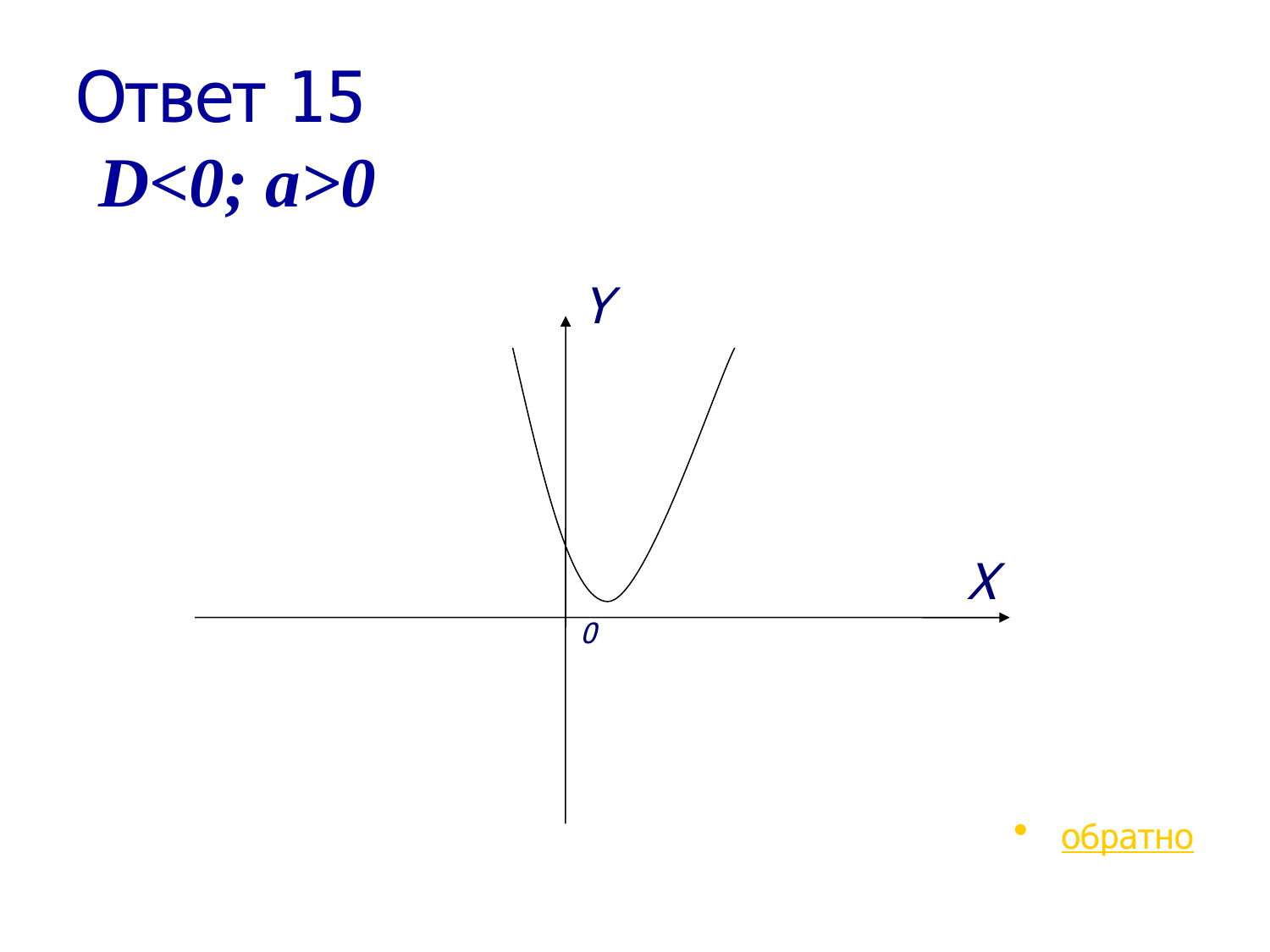

# Ответ 15 D<0; a>0
                                   Y

                                                             X
                                                              0

обратно